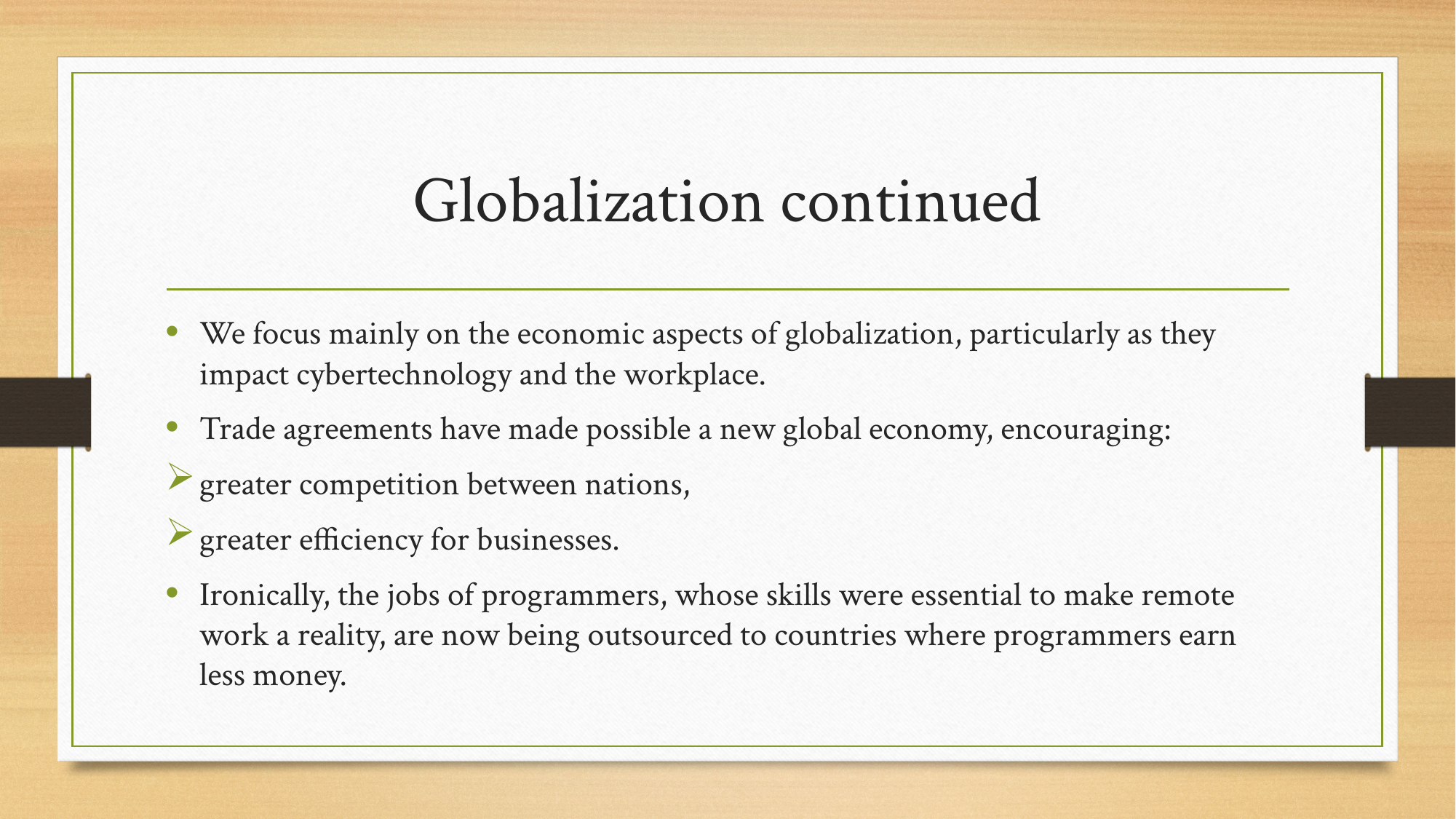

# Globalization continued
We focus mainly on the economic aspects of globalization, particularly as they impact cybertechnology and the workplace.
Trade agreements have made possible a new global economy, encouraging:
greater competition between nations,
greater efficiency for businesses.
Ironically, the jobs of programmers, whose skills were essential to make remote work a reality, are now being outsourced to countries where programmers earn less money.